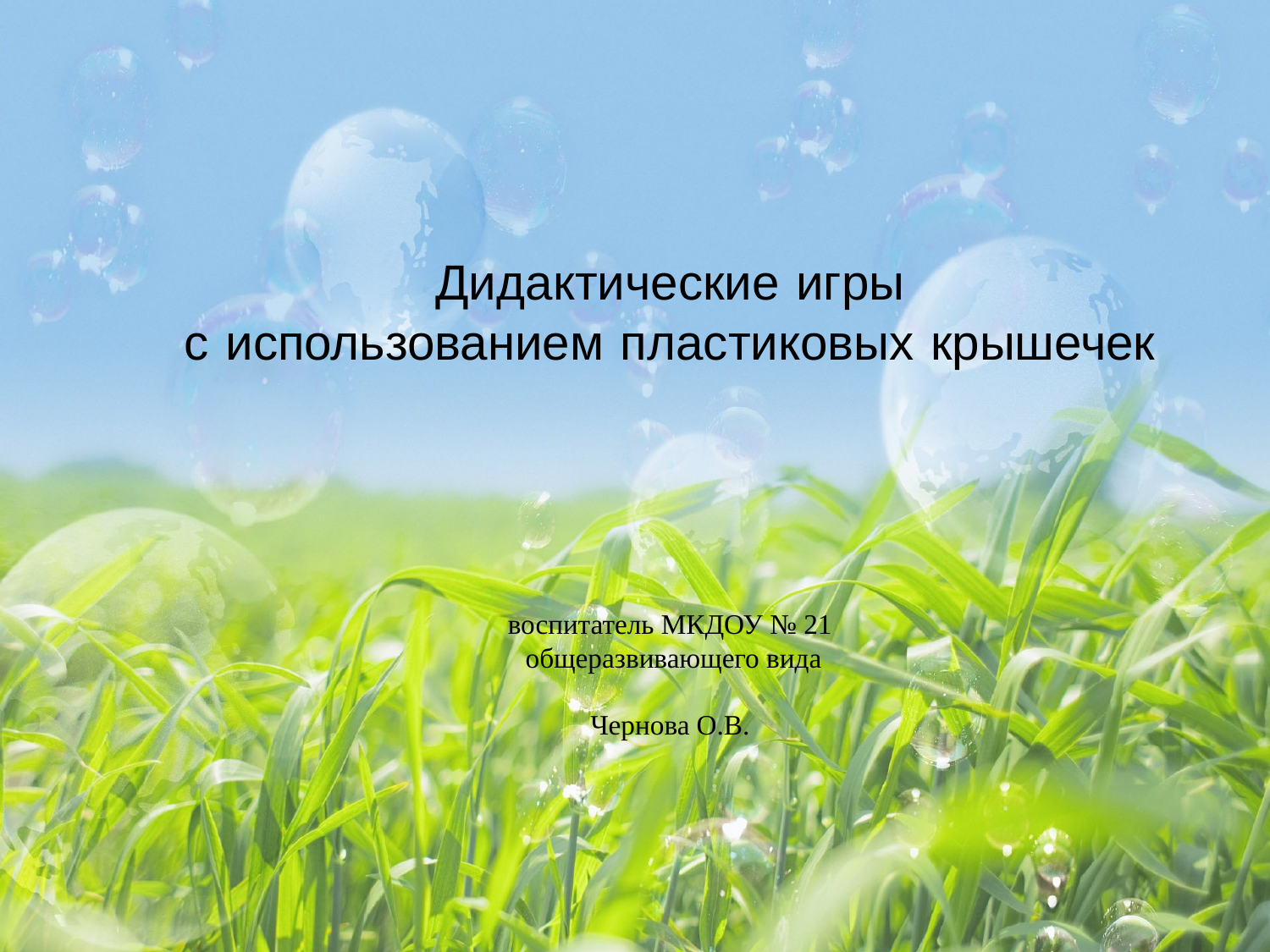

# Дидактические игры с использованием пластиковых крышечек воспитатель МКДОУ № 21 общеразвивающего вида Чернова О.В.